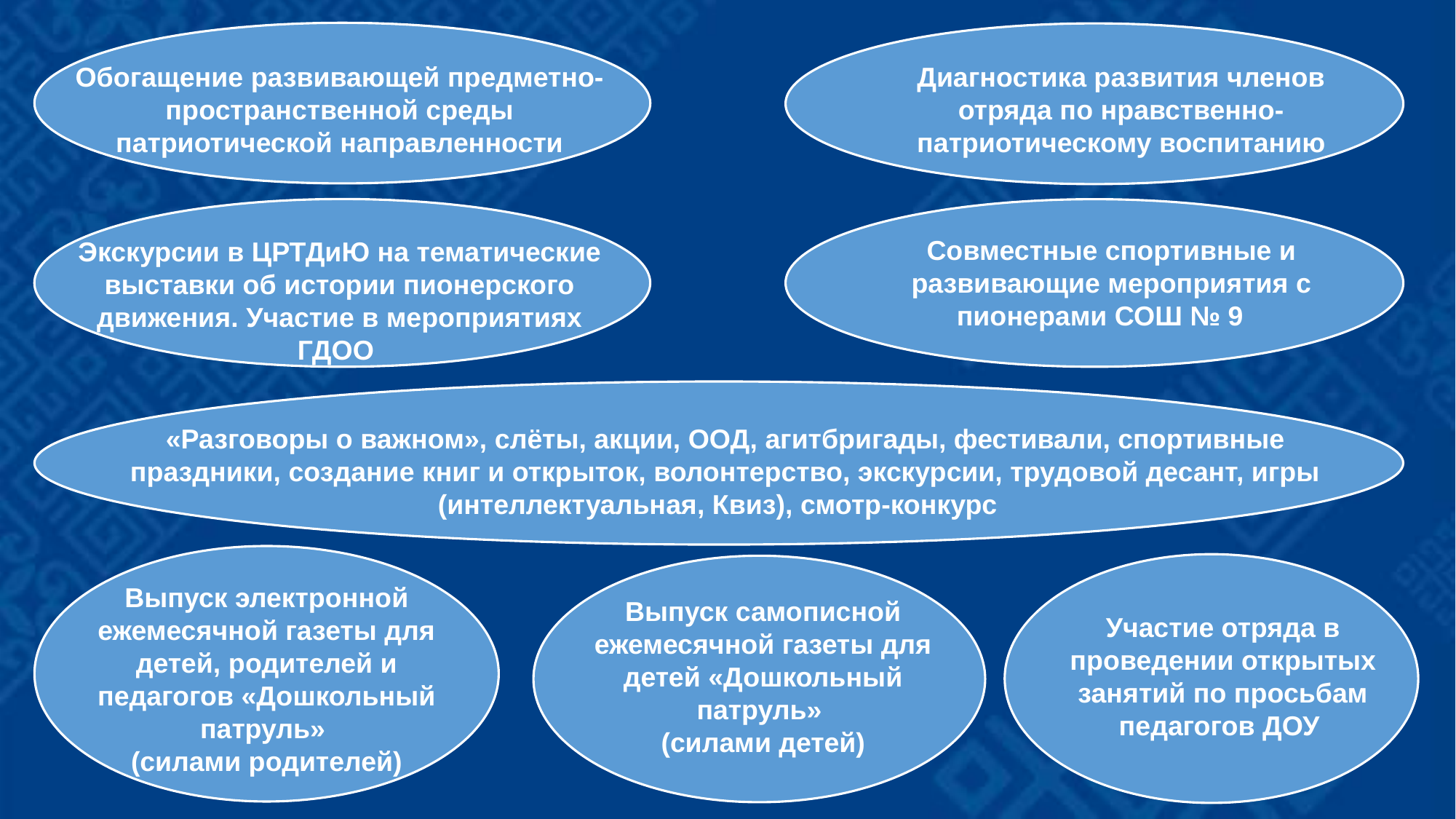

Обогащение развивающей предметно-пространственной среды патриотической направленности

Диагностика развития членов отряда по нравственно-патриотическому воспитанию

Совместные спортивные и развивающие мероприятия с пионерами СОШ № 9
Экскурсии в ЦРТДиЮ на тематические выставки об истории пионерского движения. Участие в мероприятиях ГДОО

«Разговоры о важном», слёты, акции, ООД, агитбригады, фестивали, спортивные праздники, создание книг и открыток, волонтерство, экскурсии, трудовой десант, игры (интеллектуальная, Квиз), смотр-конкурс

Выпуск электронной ежемесячной газеты для детей, родителей и педагогов «Дошкольный патруль»
(силами родителей)
Выпуск самописной ежемесячной газеты для детей «Дошкольный патруль»
(силами детей)
Участие отряда в проведении открытых занятий по просьбам педагогов ДОУ